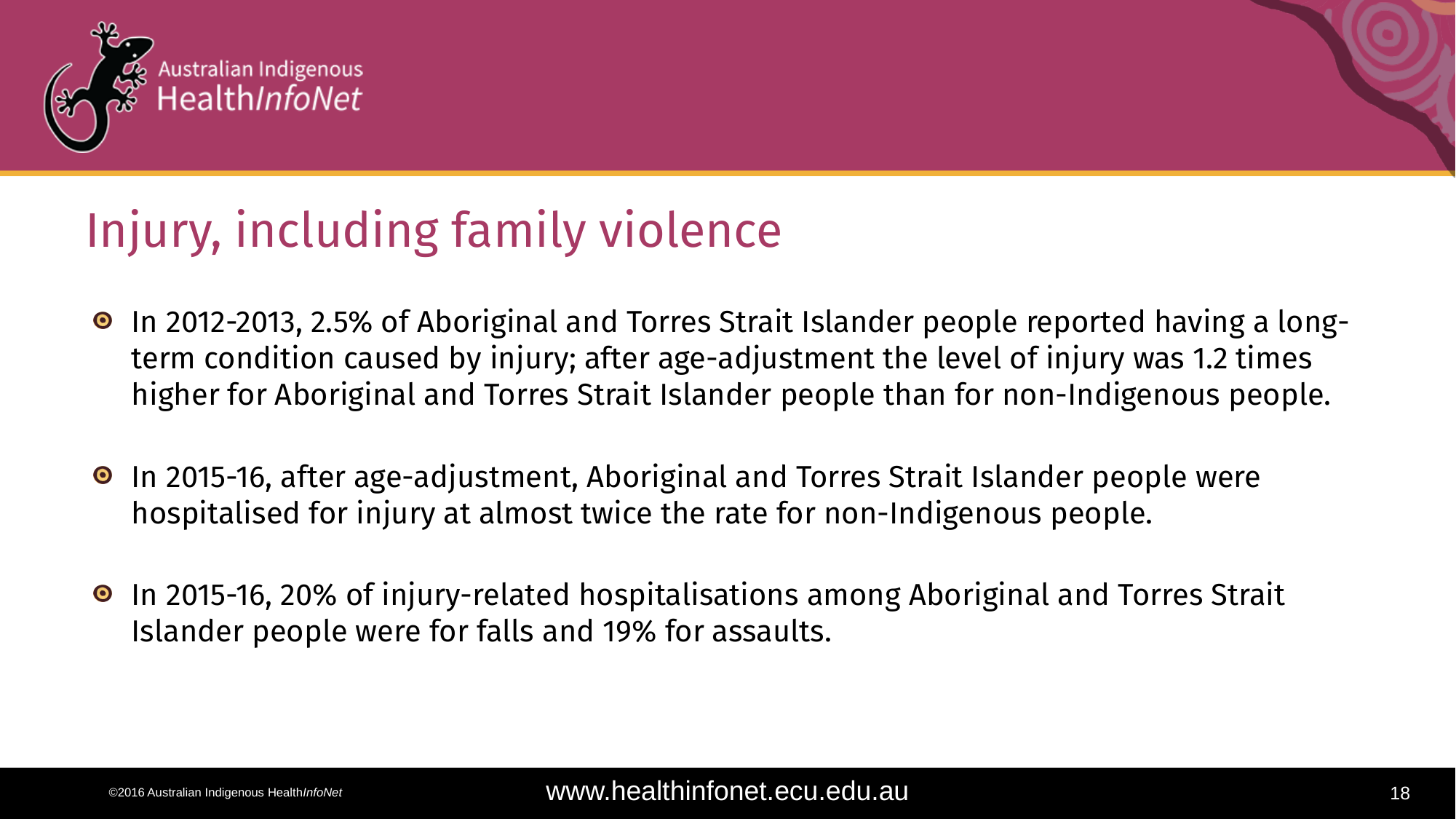

# Injury, including family violence
In 2012-2013, 2.5% of Aboriginal and Torres Strait Islander people reported having a long-term condition caused by injury; after age-adjustment the level of injury was 1.2 times higher for Aboriginal and Torres Strait Islander people than for non-Indigenous people.
In 2015-16, after age-adjustment, Aboriginal and Torres Strait Islander people were hospitalised for injury at almost twice the rate for non-Indigenous people.
In 2015-16, 20% of injury-related hospitalisations among Aboriginal and Torres Strait Islander people were for falls and 19% for assaults.